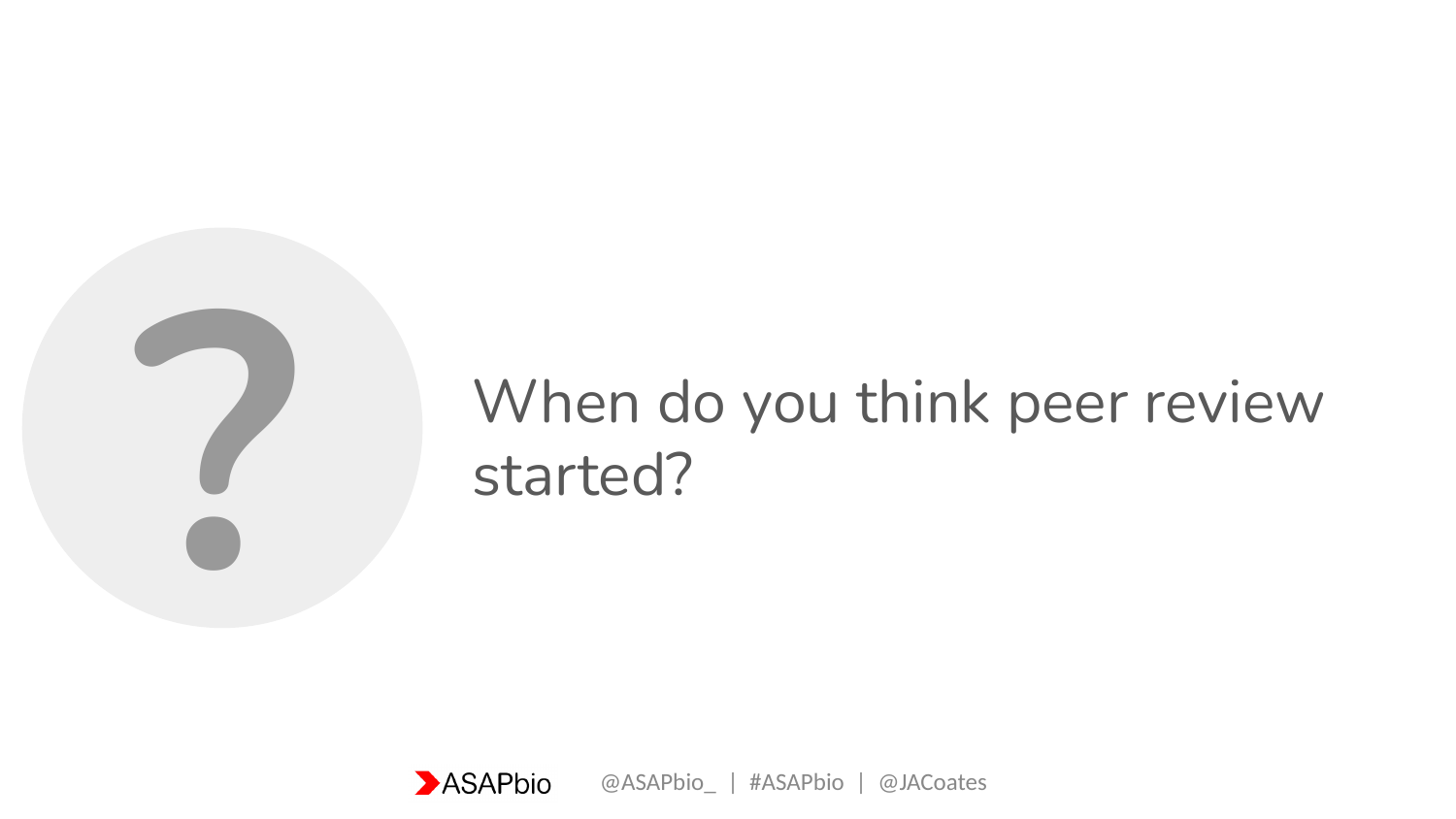

?

# When do you think peer review started?